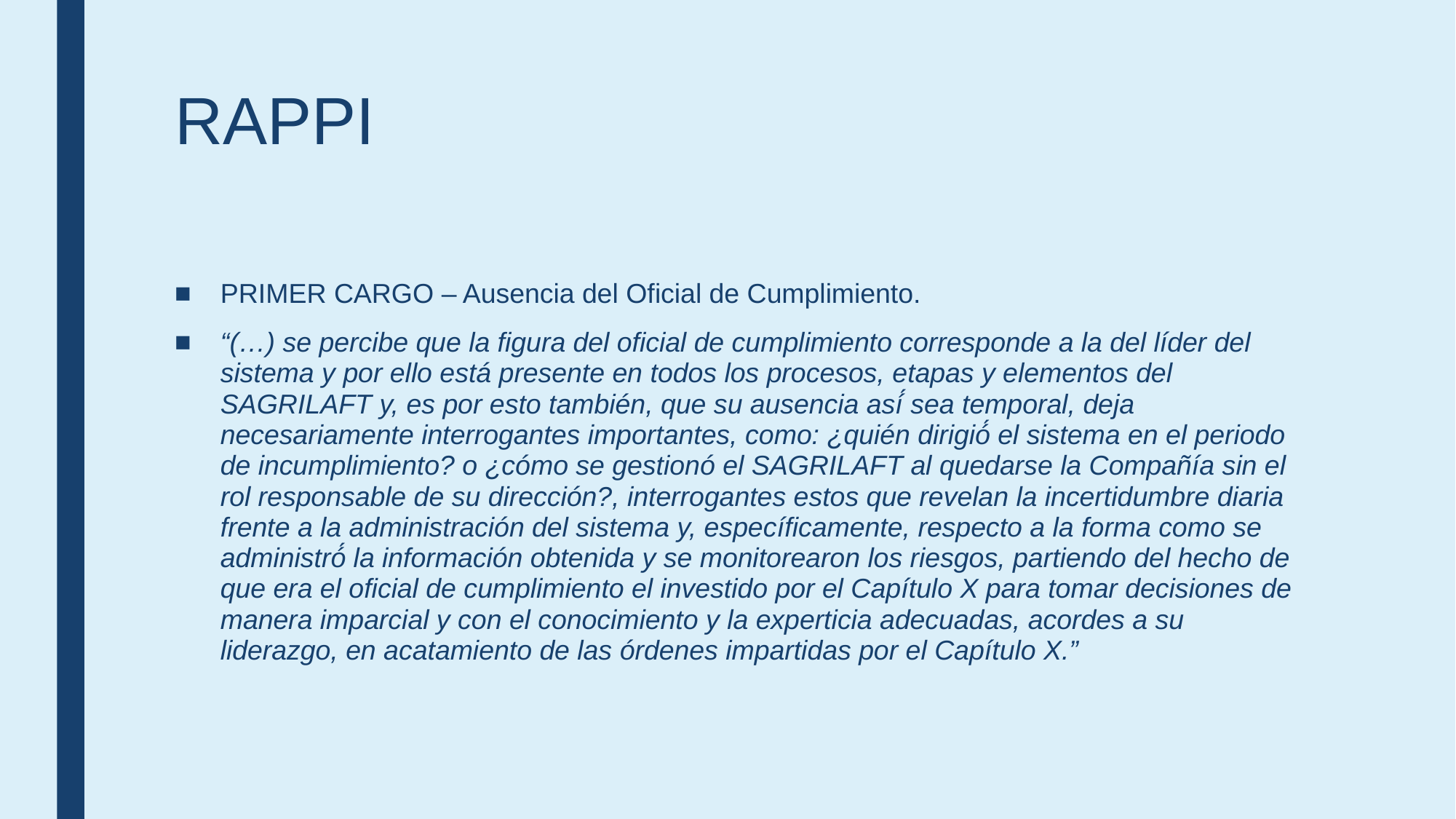

# RAPPI
PRIMER CARGO – Ausencia del Oficial de Cumplimiento.
“(…) se percibe que la figura del oficial de cumplimiento corresponde a la del líder del sistema y por ello está presente en todos los procesos, etapas y elementos del SAGRILAFT y, es por esto también, que su ausencia así́ sea temporal, deja necesariamente interrogantes importantes, como: ¿quién dirigió́ el sistema en el periodo de incumplimiento? o ¿cómo se gestionó el SAGRILAFT al quedarse la Compañía sin el rol responsable de su dirección?, interrogantes estos que revelan la incertidumbre diaria frente a la administración del sistema y, específicamente, respecto a la forma como se administró́ la información obtenida y se monitorearon los riesgos, partiendo del hecho de que era el oficial de cumplimiento el investido por el Capítulo X para tomar decisiones de manera imparcial y con el conocimiento y la experticia adecuadas, acordes a su liderazgo, en acatamiento de las órdenes impartidas por el Capítulo X.”